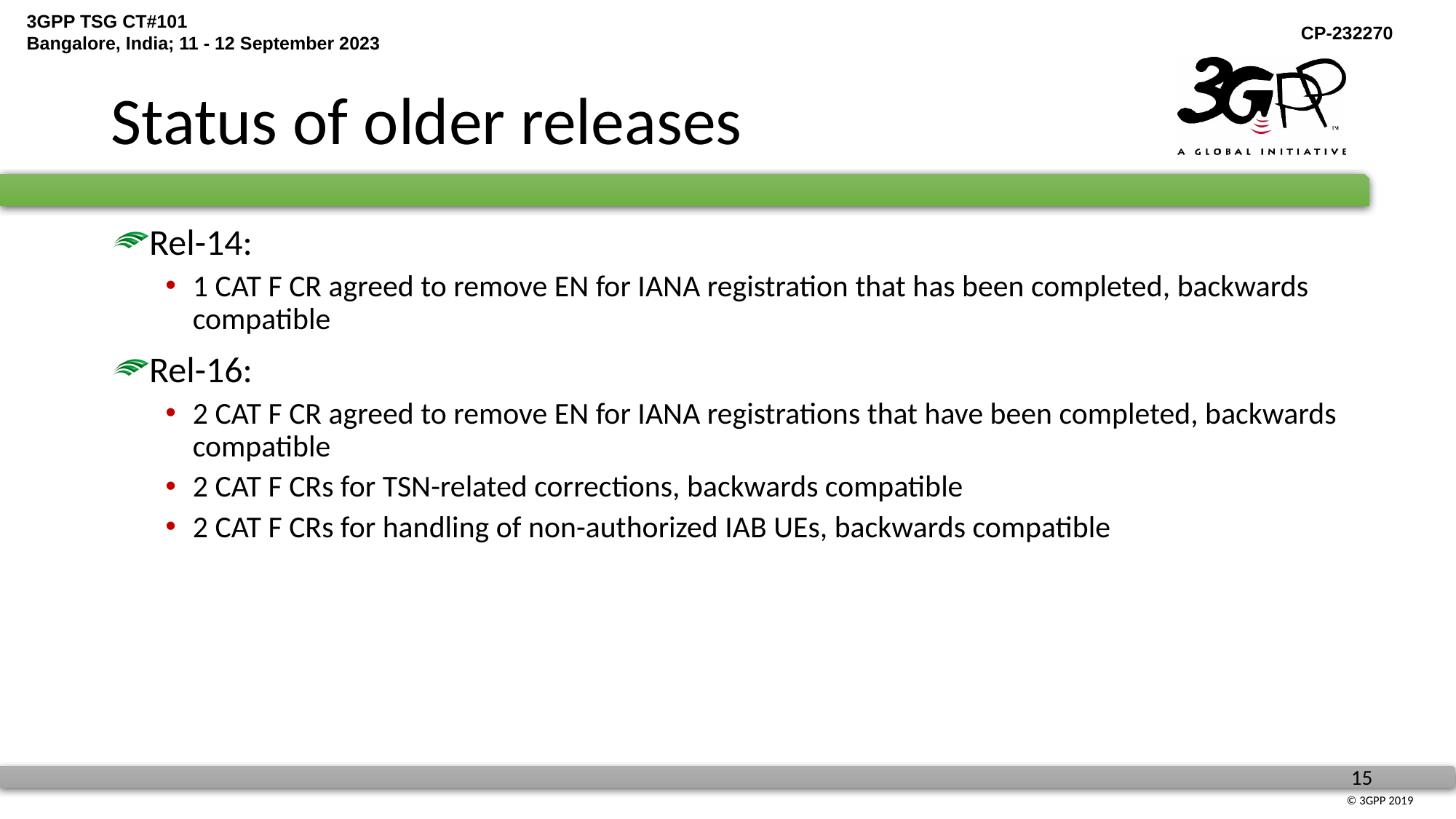

# Status of older releases
Rel-14:
1 CAT F CR agreed to remove EN for IANA registration that has been completed, backwards compatible
Rel-16:
2 CAT F CR agreed to remove EN for IANA registrations that have been completed, backwards compatible
2 CAT F CRs for TSN-related corrections, backwards compatible
2 CAT F CRs for handling of non-authorized IAB UEs, backwards compatible